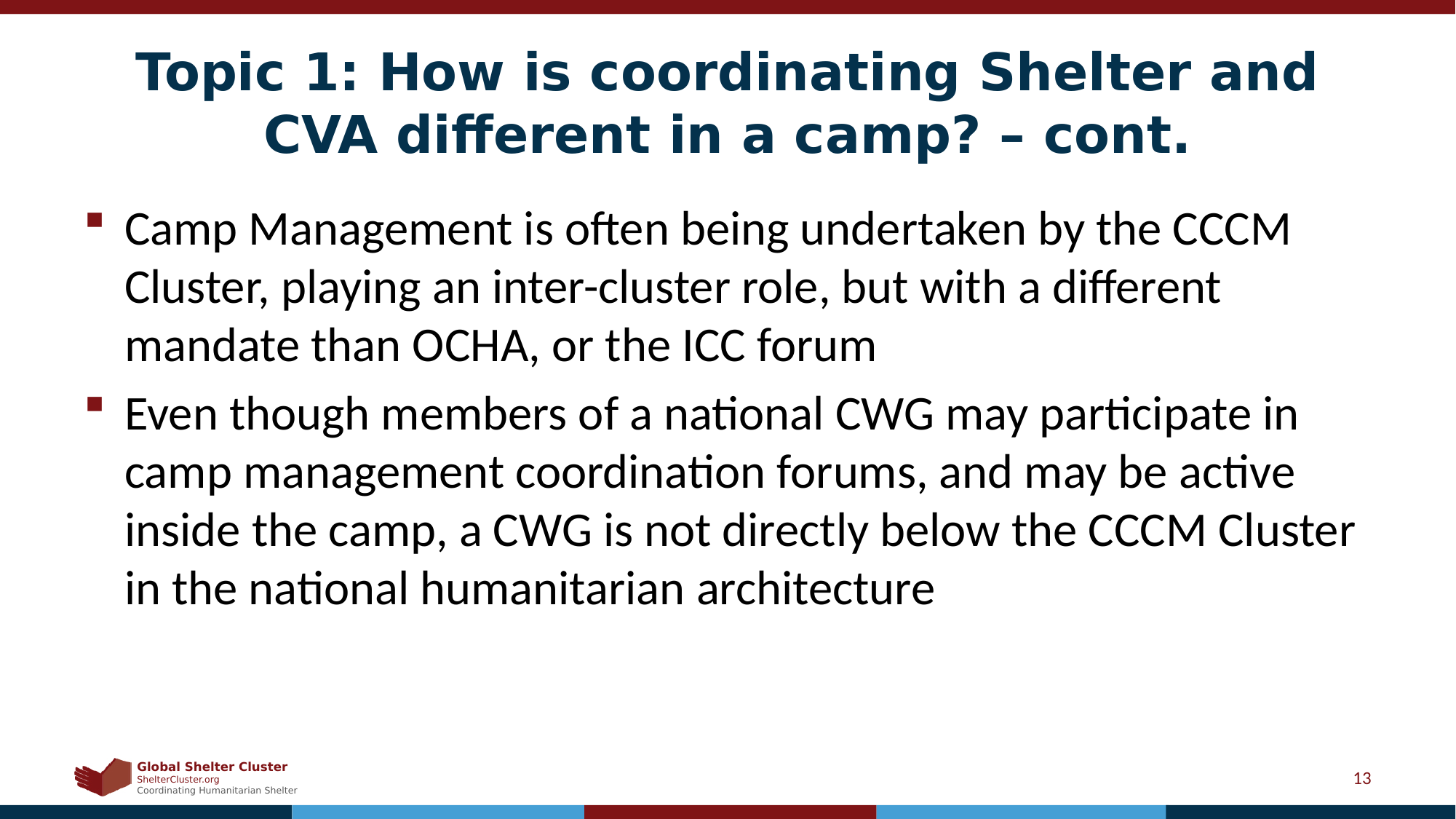

# Topic 1: How is coordinating Shelter and CVA different in a camp? – cont.
Camp Management is often being undertaken by the CCCM Cluster, playing an inter-cluster role, but with a different mandate than OCHA, or the ICC forum
Even though members of a national CWG may participate in camp management coordination forums, and may be active inside the camp, a CWG is not directly below the CCCM Cluster in the national humanitarian architecture
13